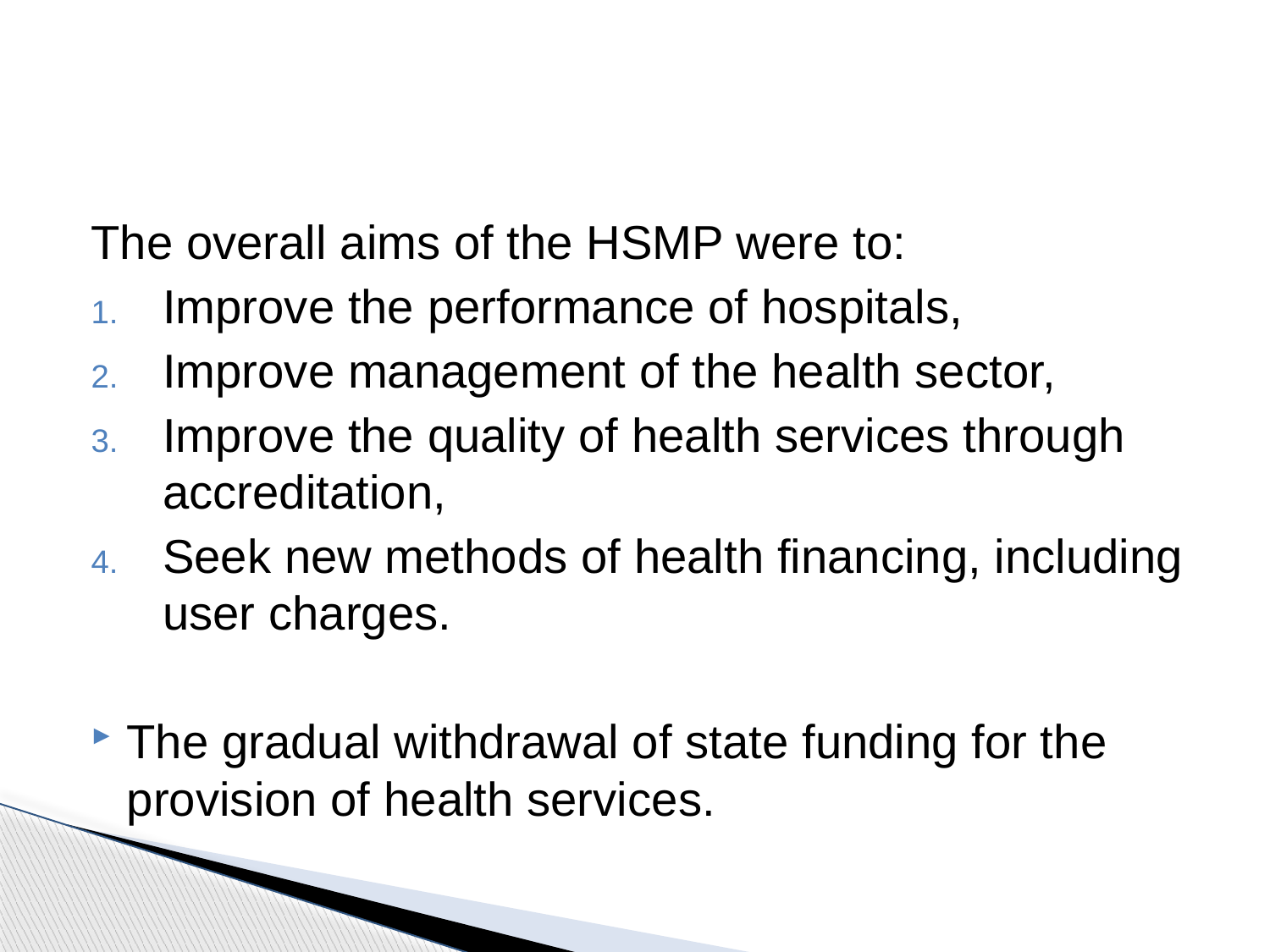

#
The overall aims of the HSMP were to:
Improve the performance of hospitals,
Improve management of the health sector,
Improve the quality of health services through accreditation,
Seek new methods of health financing, including user charges.

The gradual withdrawal of state funding for the provision of health services.